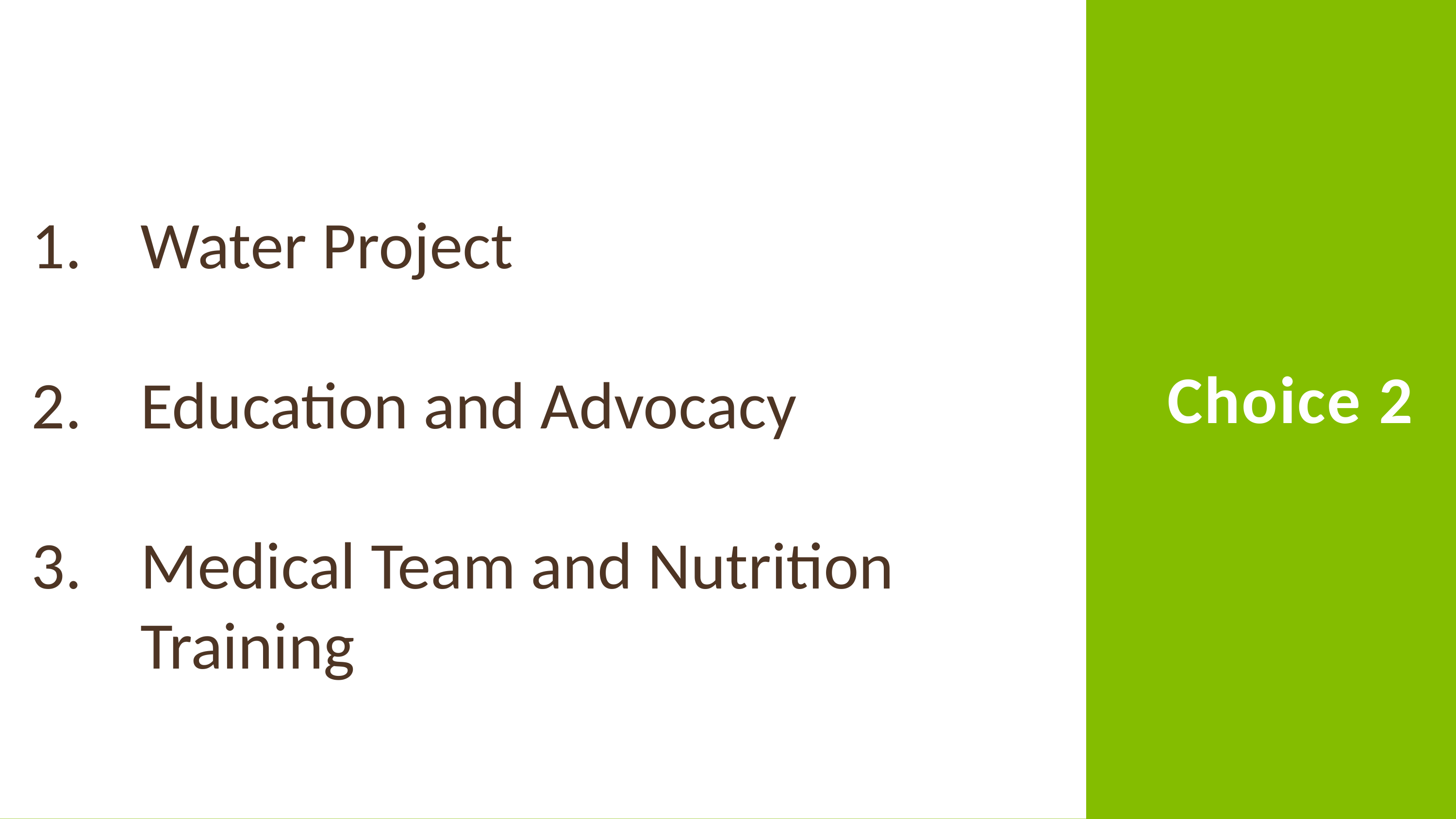

Water Project

Education and Advocacy

Medical Team and Nutrition Training
Choice 2